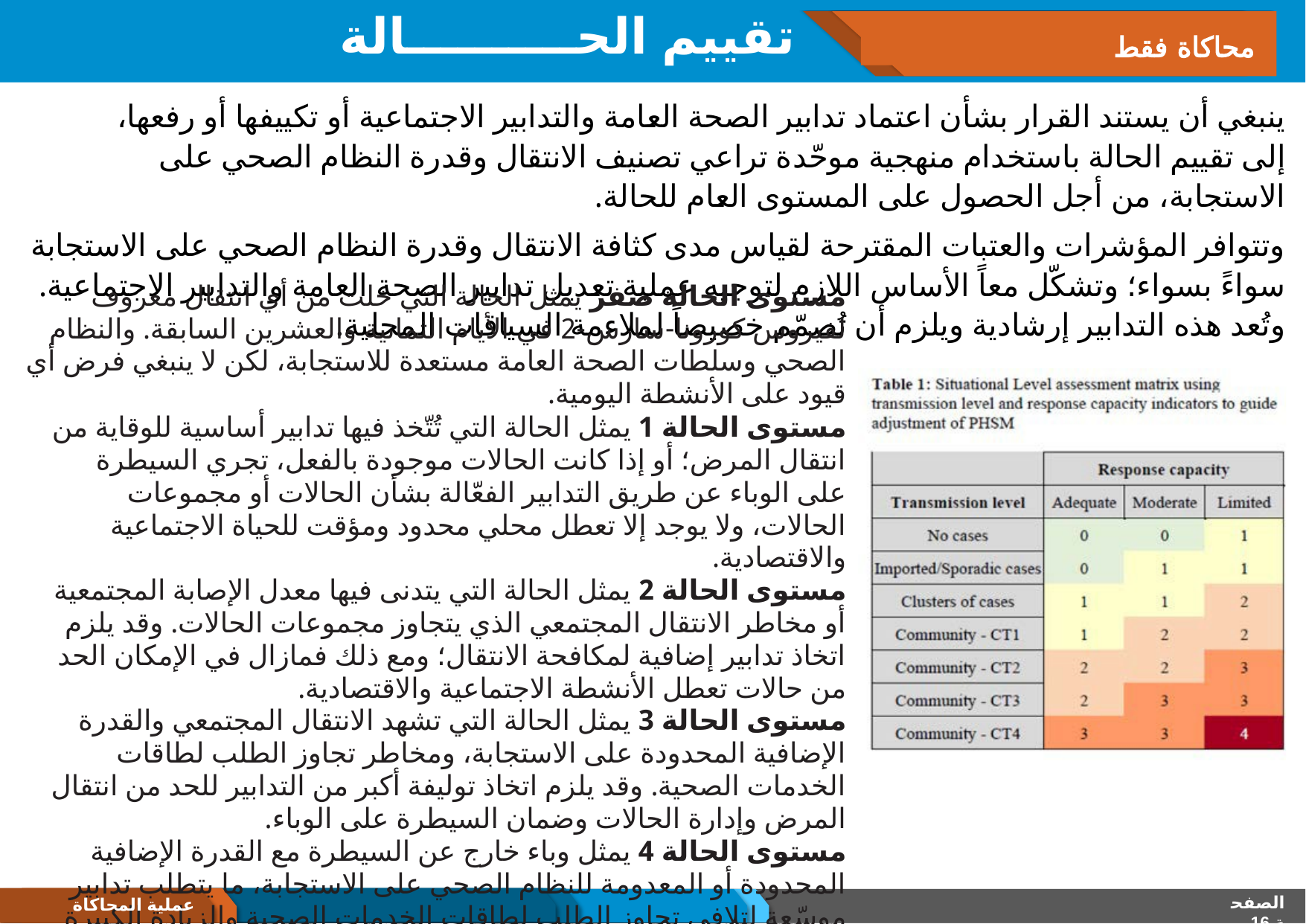

# تقييم الحــــــــــالة

محاكاة فقط
ينبغي أن يستند القرار بشأن اعتماد تدابير الصحة العامة والتدابير الاجتماعية أو تكييفها أو رفعها، إلى تقييم الحالة باستخدام منهجية موحّدة تراعي تصنيف الانتقال وقدرة النظام الصحي على الاستجابة، من أجل الحصول على المستوى العام للحالة.
وتتوافر المؤشرات والعتبات المقترحة لقياس مدى كثافة الانتقال وقدرة النظام الصحي على الاستجابة سواءً بسواء؛ وتشكّل معاً الأساس اللازم لتوجيه عملية تعديل تدابير الصحة العامة والتدابير الاجتماعية. وتُعد هذه التدابير إرشادية ويلزم أن تُصمّم خصيصاً لملاءمة السياقات المحلية.
مستوى الحالة صفر يمثل الحالة التي خلت من أي انتقال معروف لفيروس كورونا-سارس-2 في الأيام الثمانية والعشرين السابقة. والنظام الصحي وسلطات الصحة العامة مستعدة للاستجابة، لكن لا ينبغي فرض أي قيود على الأنشطة اليومية.
مستوى الحالة 1 يمثل الحالة التي تُتّخذ فيها تدابير أساسية للوقاية من انتقال المرض؛ أو إذا كانت الحالات موجودة بالفعل، تجري السيطرة على الوباء عن طريق التدابير الفعّالة بشأن الحالات أو مجموعات الحالات، ولا يوجد إلا تعطل محلي محدود ومؤقت للحياة الاجتماعية والاقتصادية.
مستوى الحالة 2 يمثل الحالة التي يتدنى فيها معدل الإصابة المجتمعية أو مخاطر الانتقال المجتمعي الذي يتجاوز مجموعات الحالات. وقد يلزم اتخاذ تدابير إضافية لمكافحة الانتقال؛ ومع ذلك فمازال في الإمكان الحد من حالات تعطل الأنشطة الاجتماعية والاقتصادية.
مستوى الحالة 3 يمثل الحالة التي تشهد الانتقال المجتمعي والقدرة الإضافية المحدودة على الاستجابة، ومخاطر تجاوز الطلب لطاقات الخدمات الصحية. وقد يلزم اتخاذ توليفة أكبر من التدابير للحد من انتقال المرض وإدارة الحالات وضمان السيطرة على الوباء.
مستوى الحالة 4 يمثل وباء خارج عن السيطرة مع القدرة الإضافية المحدودة أو المعدومة للنظام الصحي على الاستجابة، ما يتطلب تدابير موسّعة لتلافي تجاوز الطلب لطاقات الخدمات الصحية والزيادة الكبيرة في المراضة والوفيات.

الصفحة 16
عملية المحاكاة